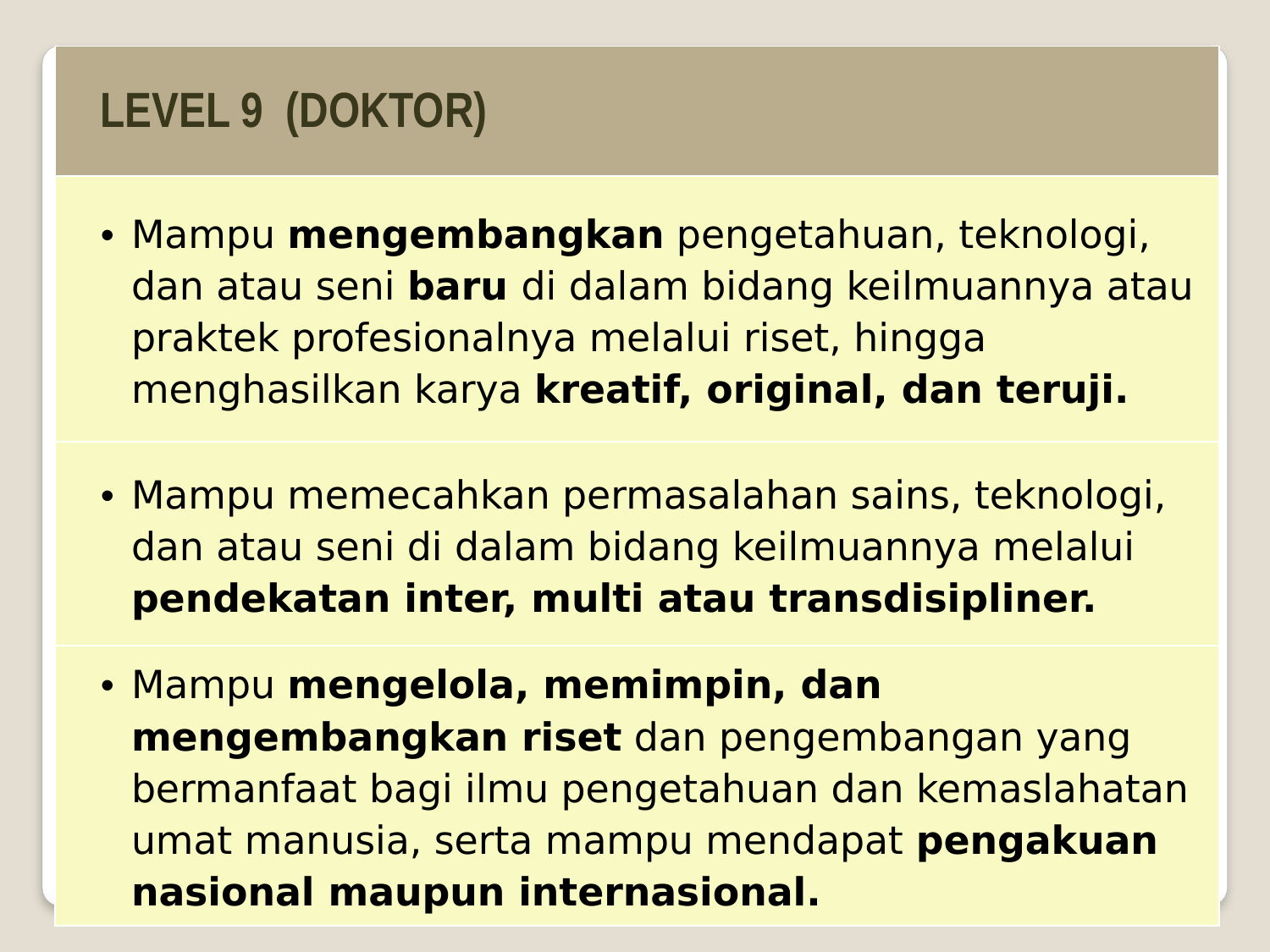

| LEVEL 9 (DOKTOR) |
| --- |
| Mampu mengembangkan pengetahuan, teknologi, dan atau seni baru di dalam bidang keilmuannya atau praktek profesionalnya melalui riset, hingga menghasilkan karya kreatif, original, dan teruji. |
| Mampu memecahkan permasalahan sains, teknologi, dan atau seni di dalam bidang keilmuannya melalui pendekatan inter, multi atau transdisipliner. |
| Mampu mengelola, memimpin, dan mengembangkan riset dan pengembangan yang bermanfaat bagi ilmu pengetahuan dan kemaslahatan umat manusia, serta mampu mendapat pengakuan nasional maupun internasional. |